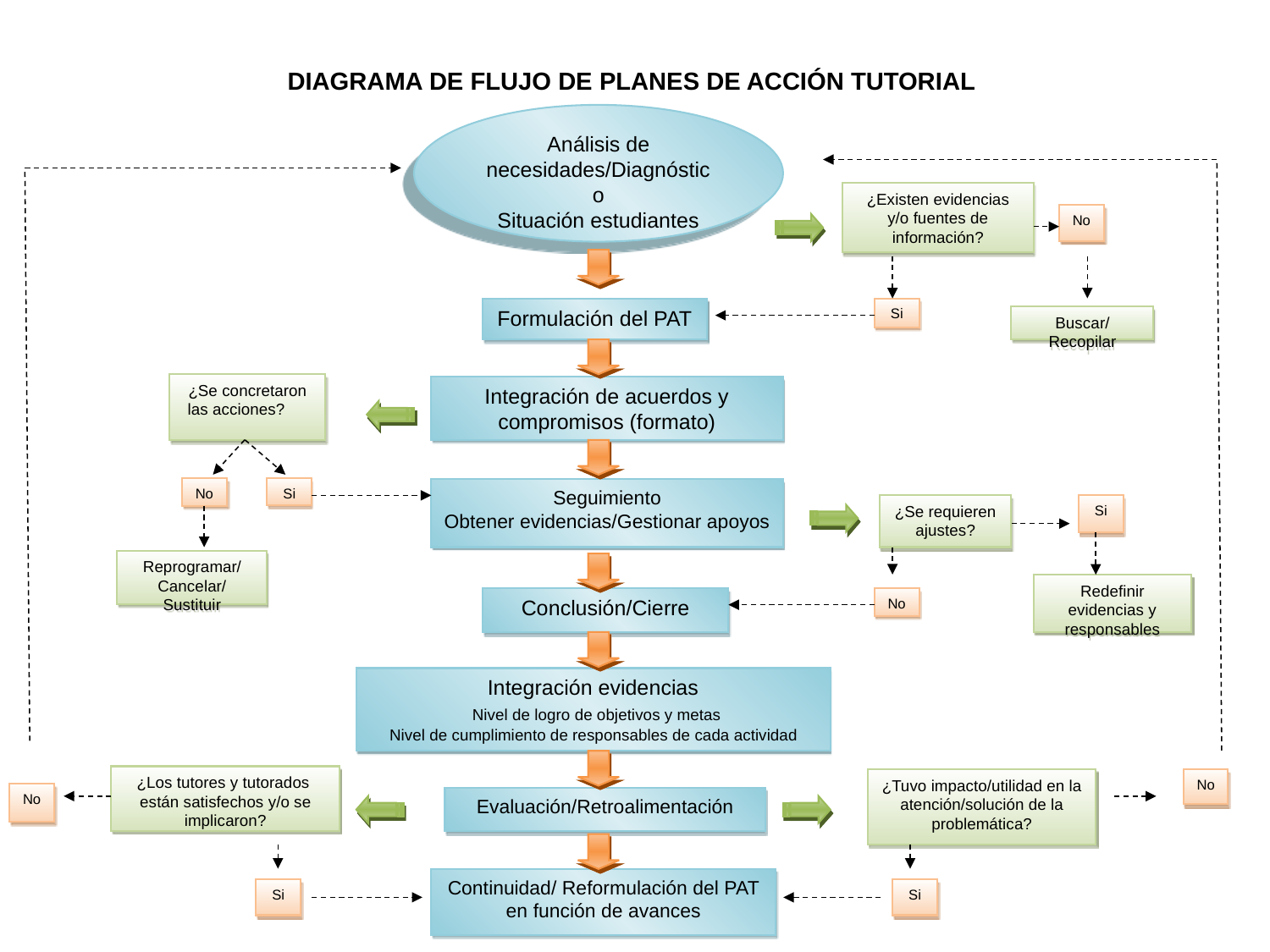

DIAGRAMA DE FLUJO DE PLANES DE ACCIÓN TUTORIAL

Análisis de necesidades/Diagnóstico
Situación estudiantes

¿Existen evidencias y/o fuentes de información?
No

Formulación del PAT
Si
Buscar/Recopilar

¿Se concretaron las acciones?
Integración de acuerdos y compromisos (formato)

No
Si
Seguimiento
Obtener evidencias/Gestionar apoyos

¿Se requieren ajustes?
Si

Reprogramar/
Cancelar/Sustituir

Redefinir evidencias y responsables
Conclusión/Cierre
No

Integración evidencias
 Nivel de logro de objetivos y metas
Nivel de cumplimiento de responsables de cada actividad

¿Los tutores y tutorados  están satisfechos y/o se implicaron?

¿Tuvo impacto/utilidad en la atención/solución de la problemática?

No
No
Evaluación/Retroalimentación

Continuidad/ Reformulación del PAT en función de avances
Si
Si